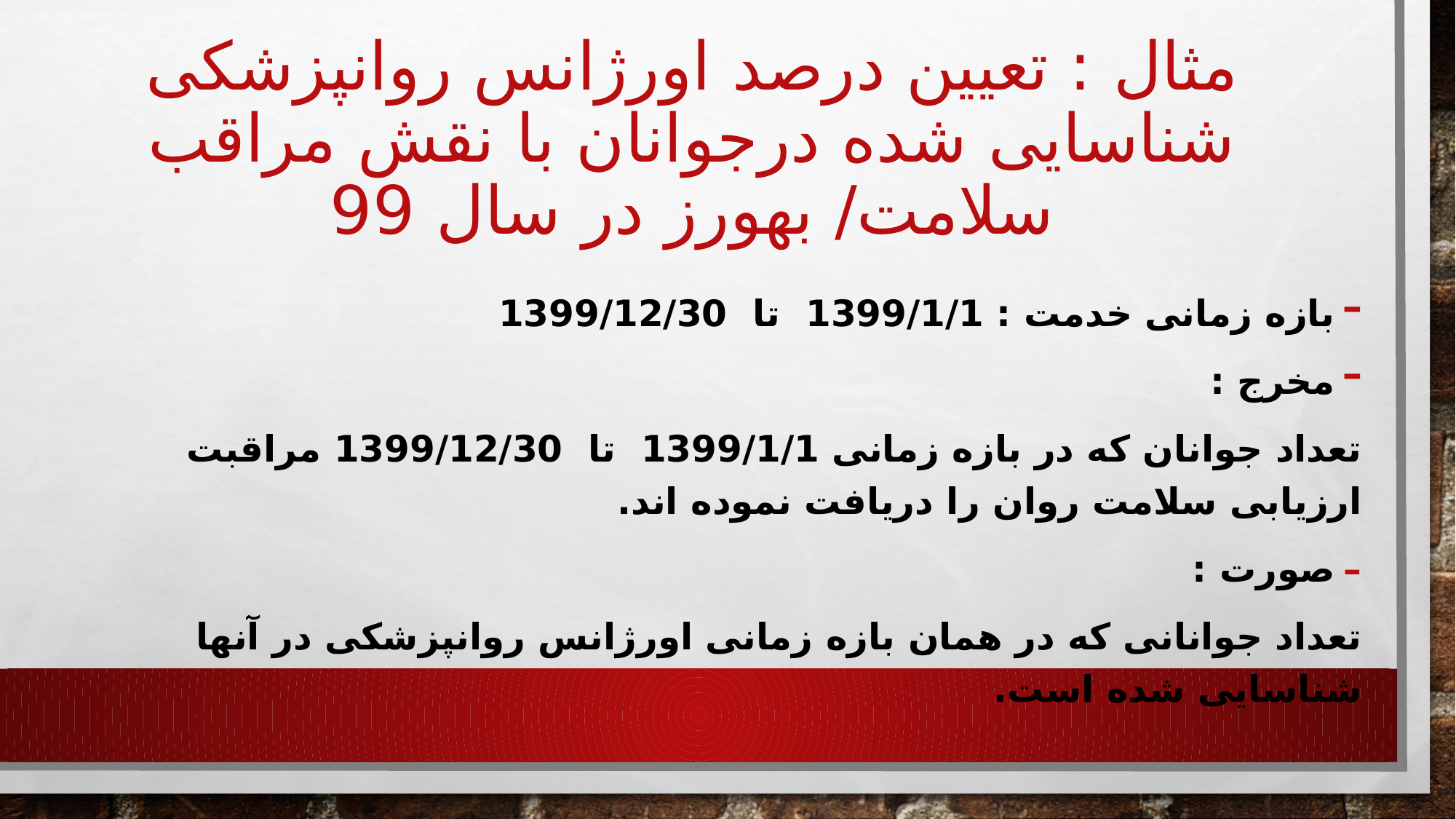

# مثال : تعیین درصد اورژانس روانپزشکی شناسایی شده درجوانان با نقش مراقب سلامت/ بهورز در سال 99
بازه زمانی خدمت : 1399/1/1  تا  1399/12/30
مخرج :
تعداد جوانان که در بازه زمانی 1399/1/1  تا  1399/12/30 مراقبت ارزیابی سلامت روان را دریافت نموده اند.
صورت :
تعداد جوانانی که در همان بازه زمانی اورژانس روانپزشکی در آنها شناسایی شده است.